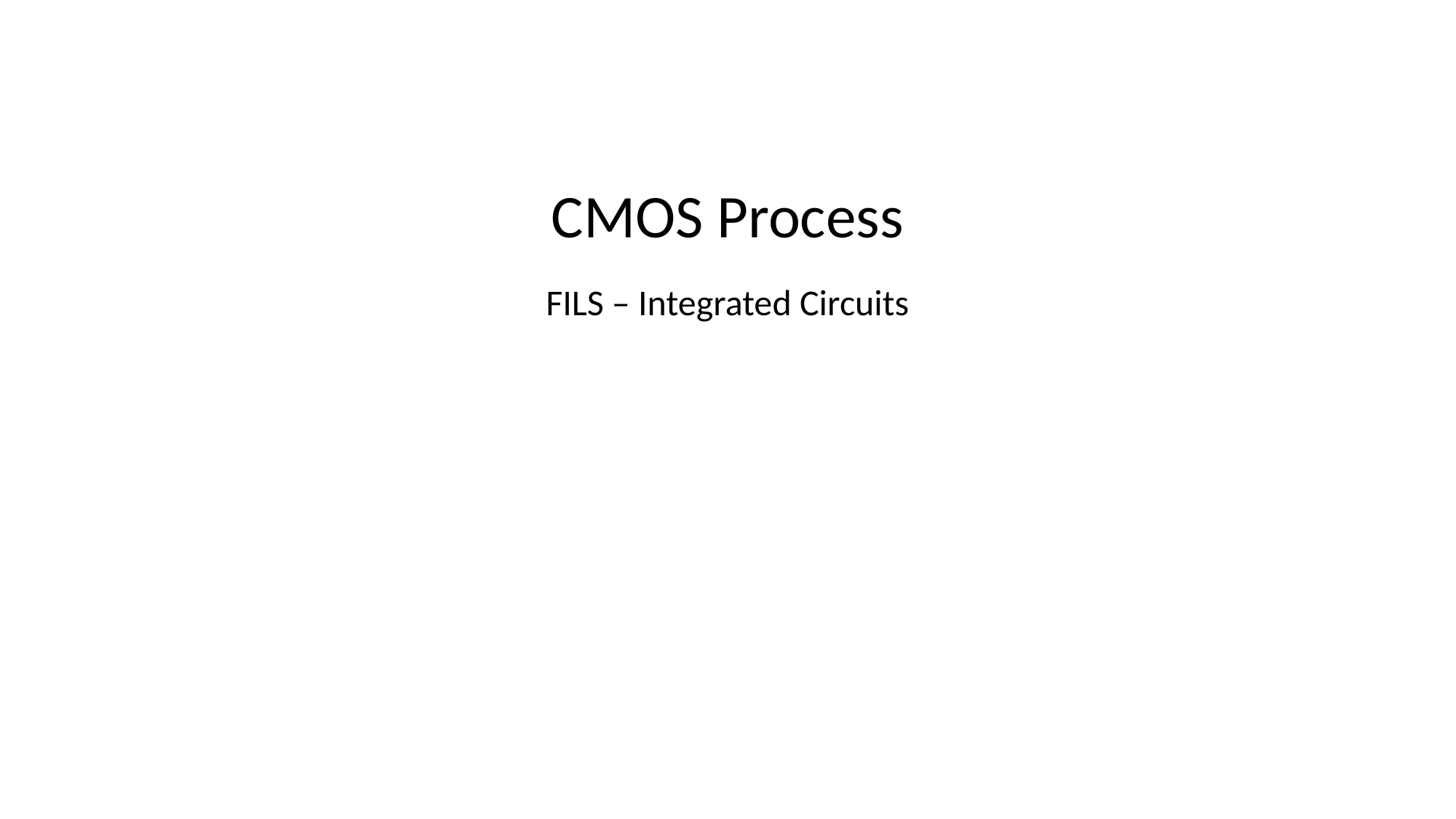

# CMOS Process
FILS – Integrated Circuits